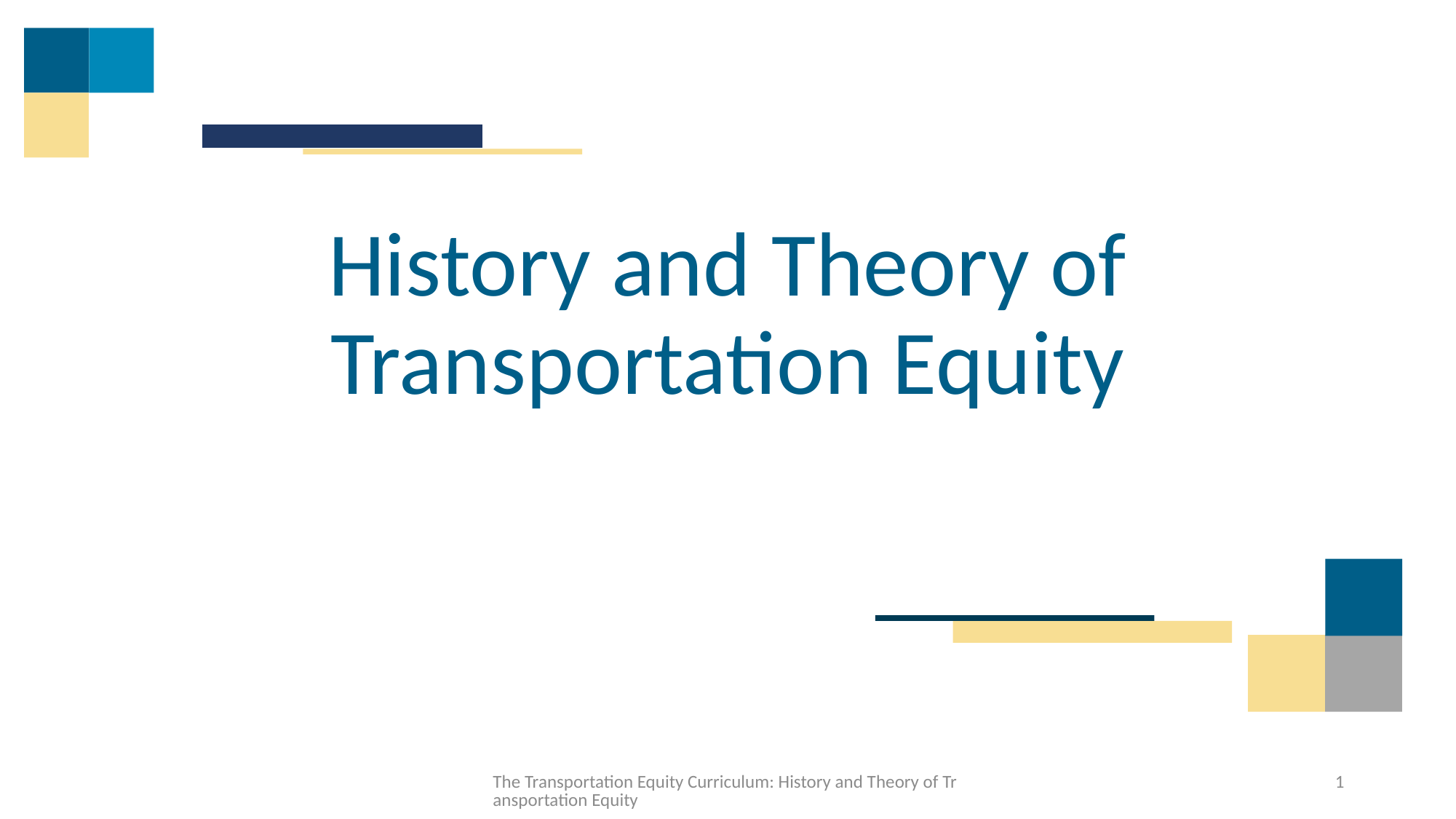

# History and Theory of Transportation Equity

The Transportation Equity Curriculum: History and Theory of Transportation Equity
1